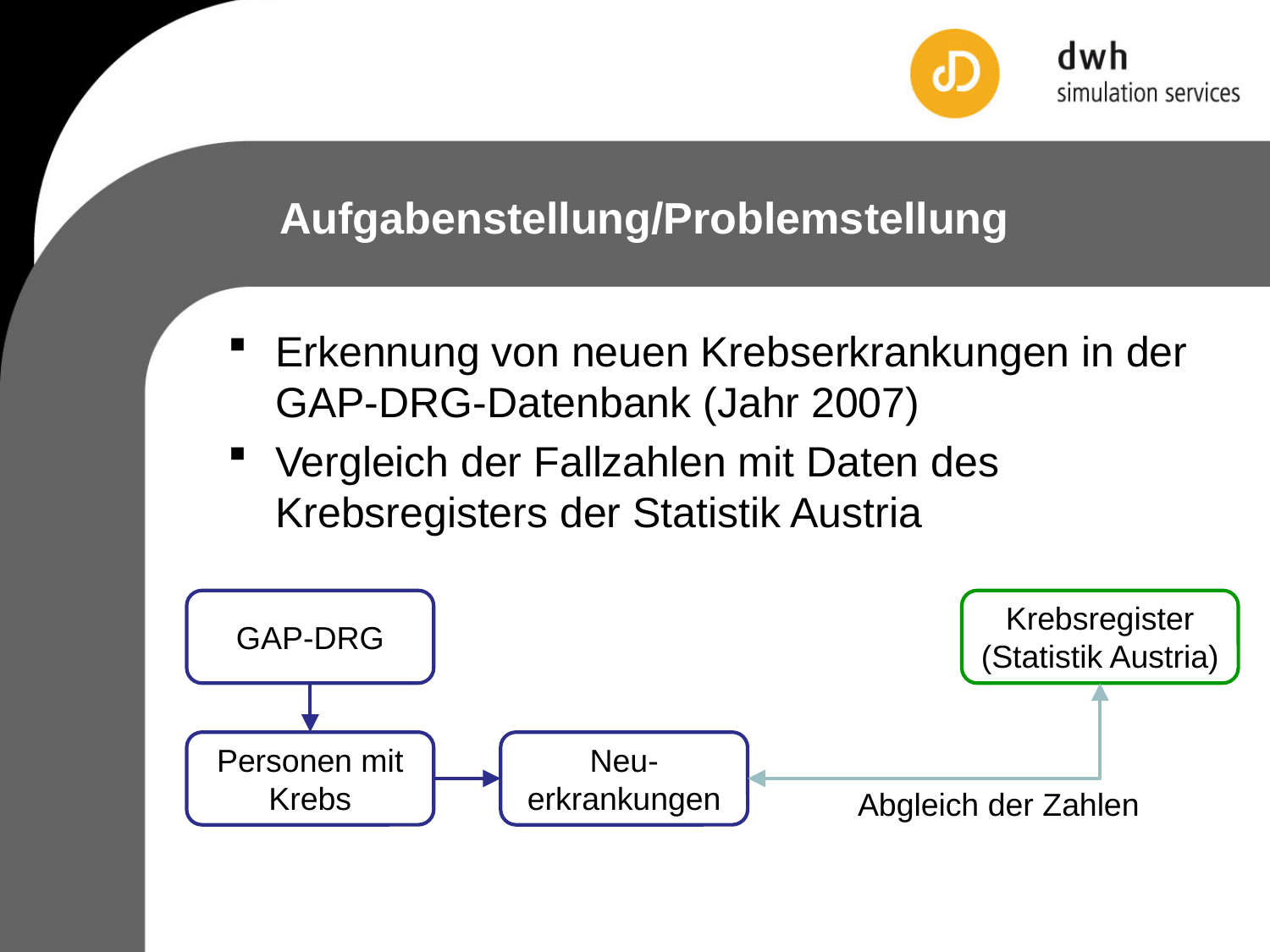

Aufgabenstellung/Problemstellung
Erkennung von neuen Krebserkrankungen in der GAP-DRG-Datenbank (Jahr 2007)
Vergleich der Fallzahlen mit Daten des Krebsregisters der Statistik Austria
GAP-DRG
Krebsregister
(Statistik Austria)
Personen mit Krebs
Neu-erkrankungen
Abgleich der Zahlen